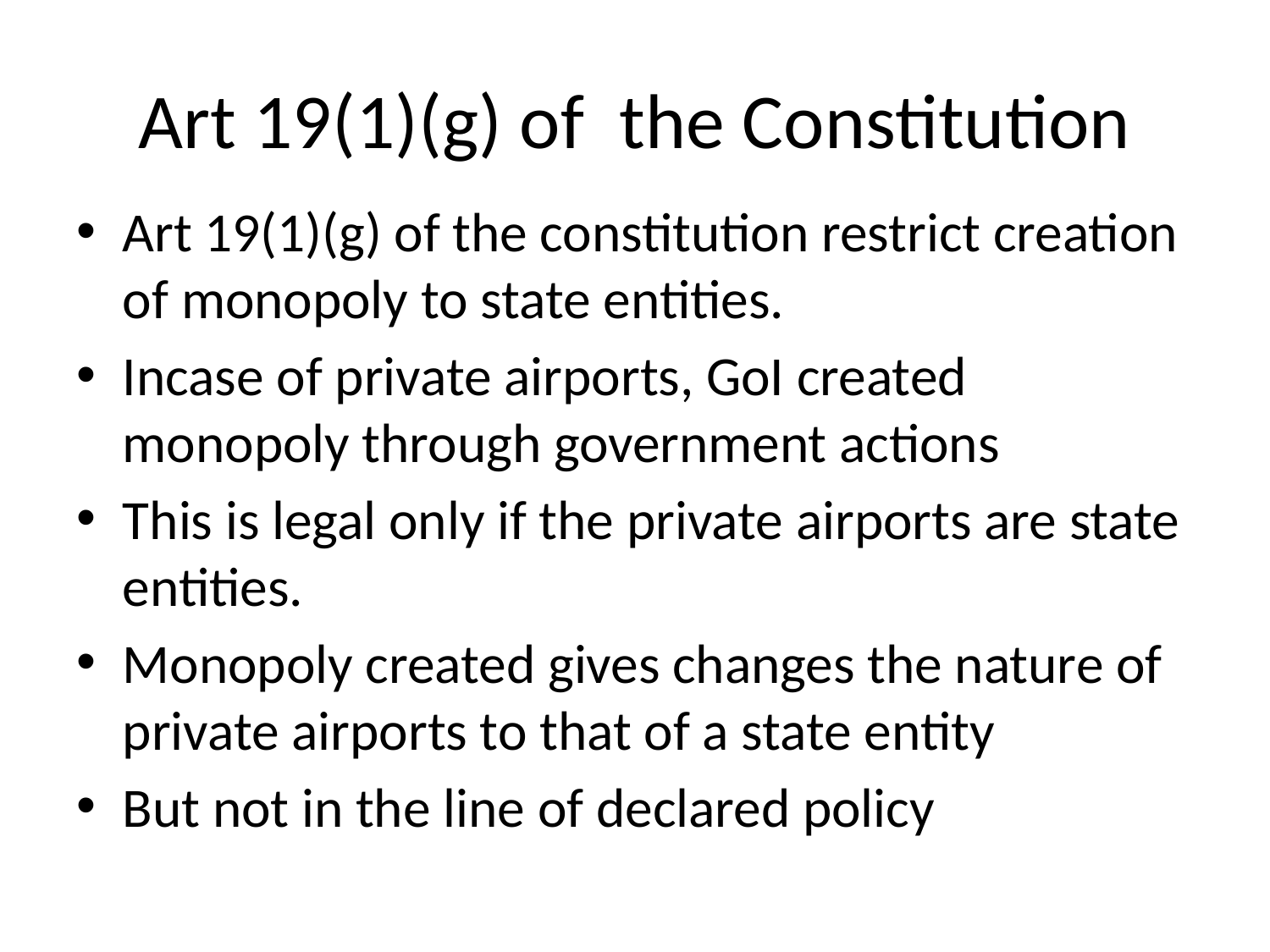

# Art 19(1)(g) of  the Constitution
Art 19(1)(g) of the constitution restrict creation of monopoly to state entities.
Incase of private airports, GoI created monopoly through government actions
This is legal only if the private airports are state entities.
Monopoly created gives changes the nature of private airports to that of a state entity
But not in the line of declared policy